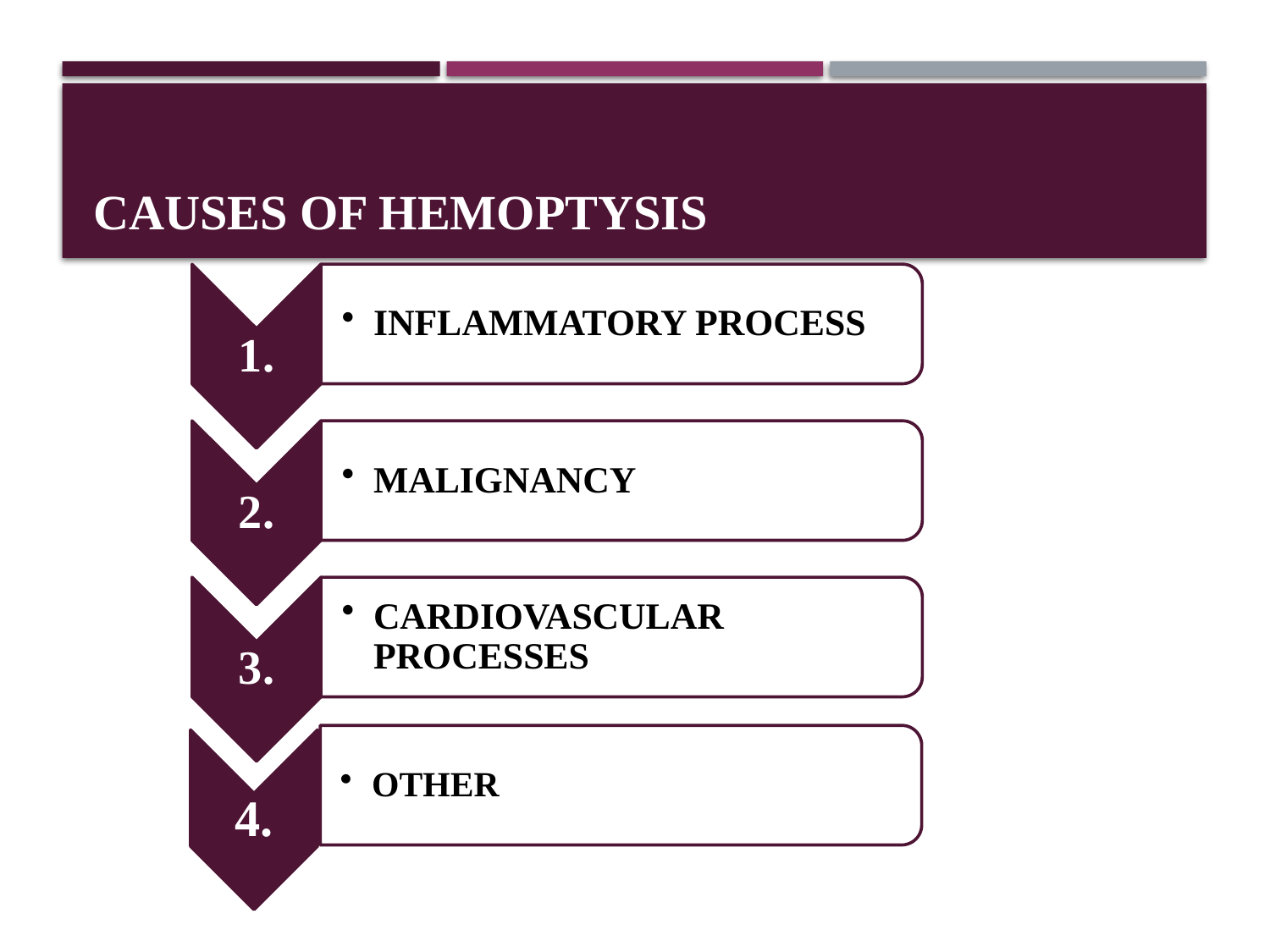

# Causes of hemoptysis
1.
INFLAMMATORY PROCESS
2.
MALIGNANCY
3.
CARDIOVASCULAR PROCESSES

OTHER

4.